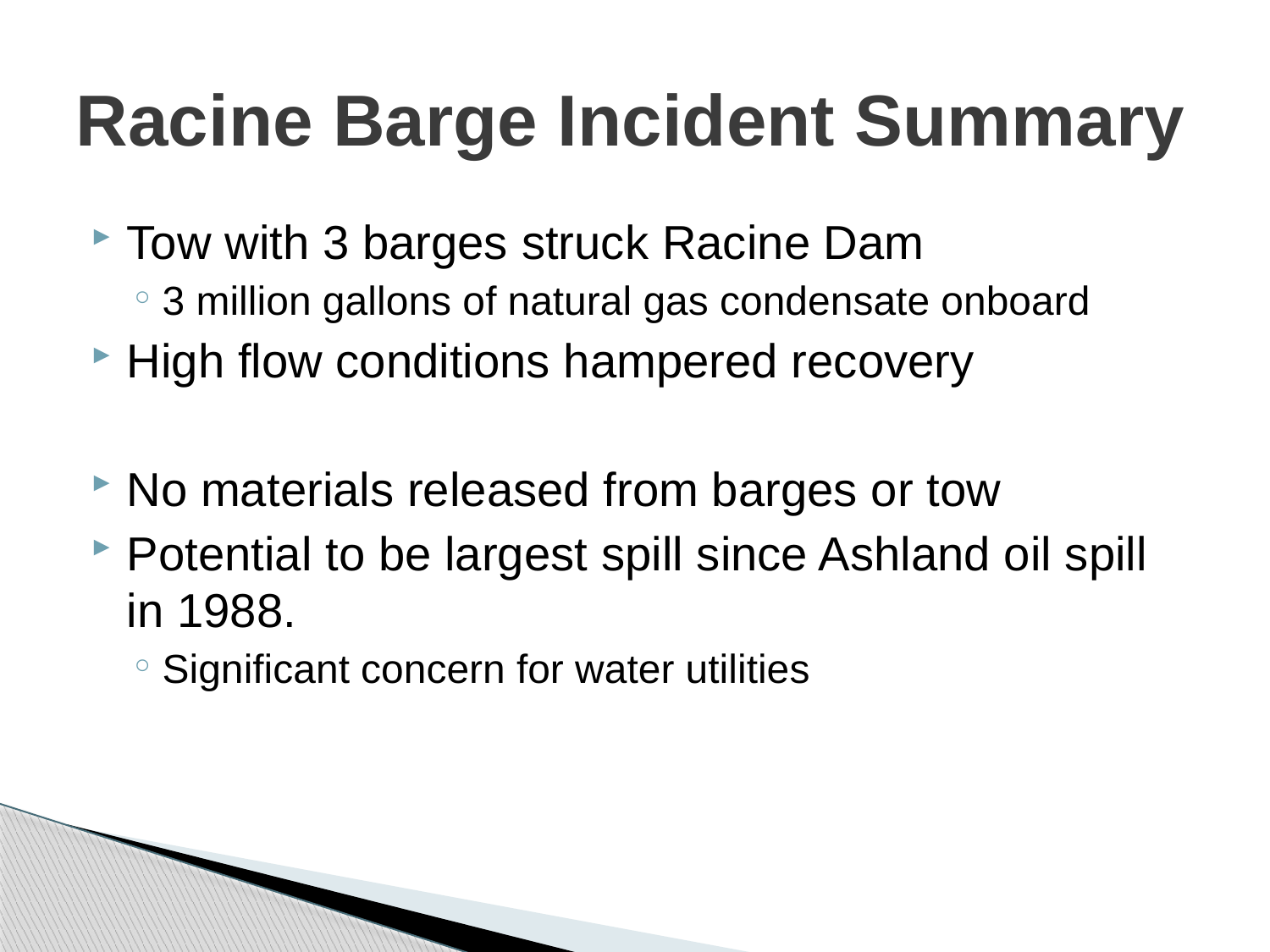

# Racine Barge Incident Summary
Tow with 3 barges struck Racine Dam
3 million gallons of natural gas condensate onboard
High flow conditions hampered recovery

No materials released from barges or tow
Potential to be largest spill since Ashland oil spill in 1988.
Significant concern for water utilities